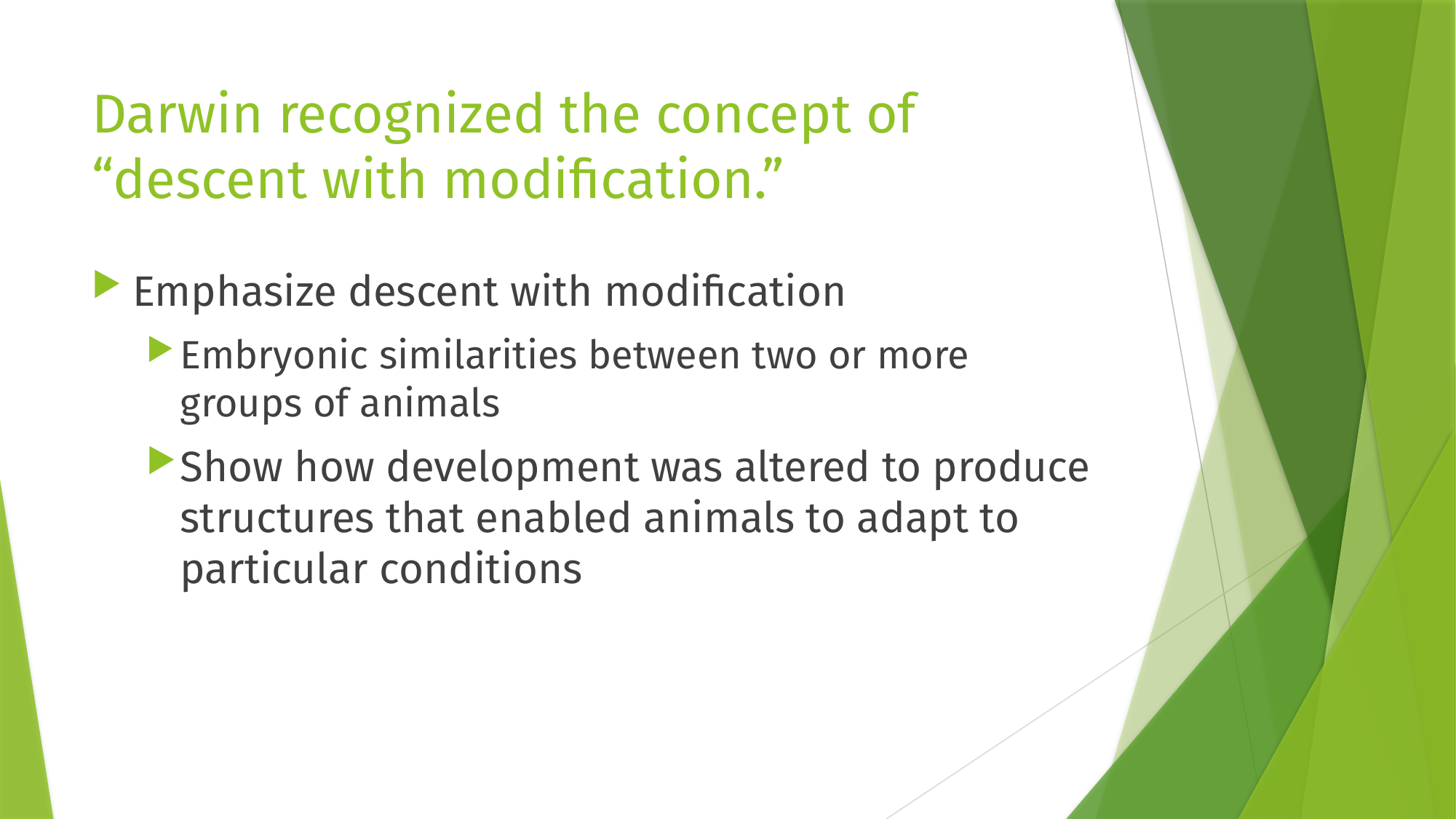

# Darwin recognized the concept of “descent with modification.”
Emphasize descent with modification
Embryonic similarities between two or more groups of animals
Show how development was altered to produce structures that enabled animals to adapt to particular conditions